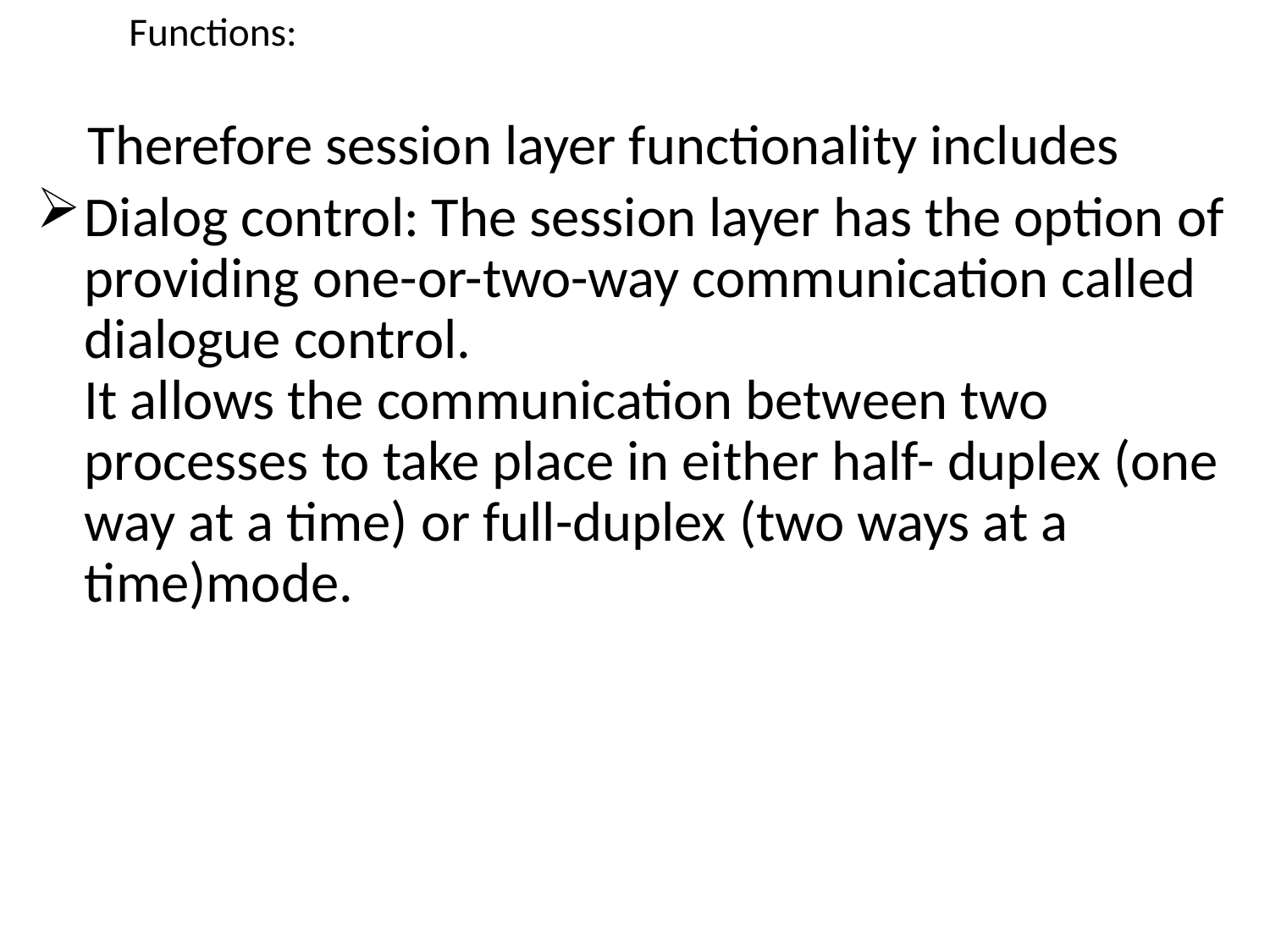

# Functions:
    Therefore session layer functionality includes
Dialog control: The session layer has the option of providing one-or-two-way communication called dialogue control.
It allows the communication between two processes to take place in either half- duplex (one way at a time) or full-duplex (two ways at a time)mode.